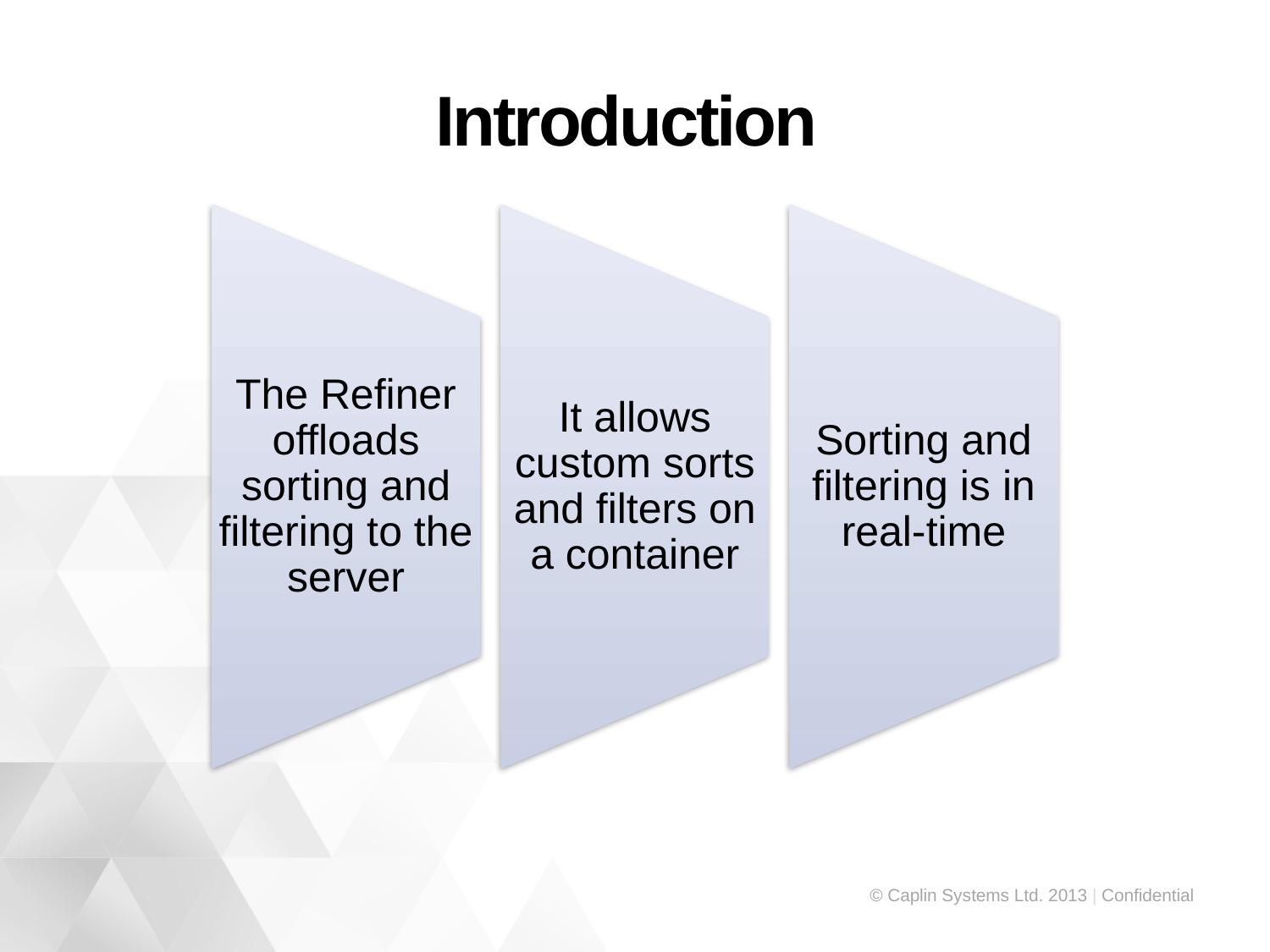

# Introduction
The Refiner offloads sorting and filtering to the server
It allows custom sorts and filters on a container
Sorting and filtering is in real-time